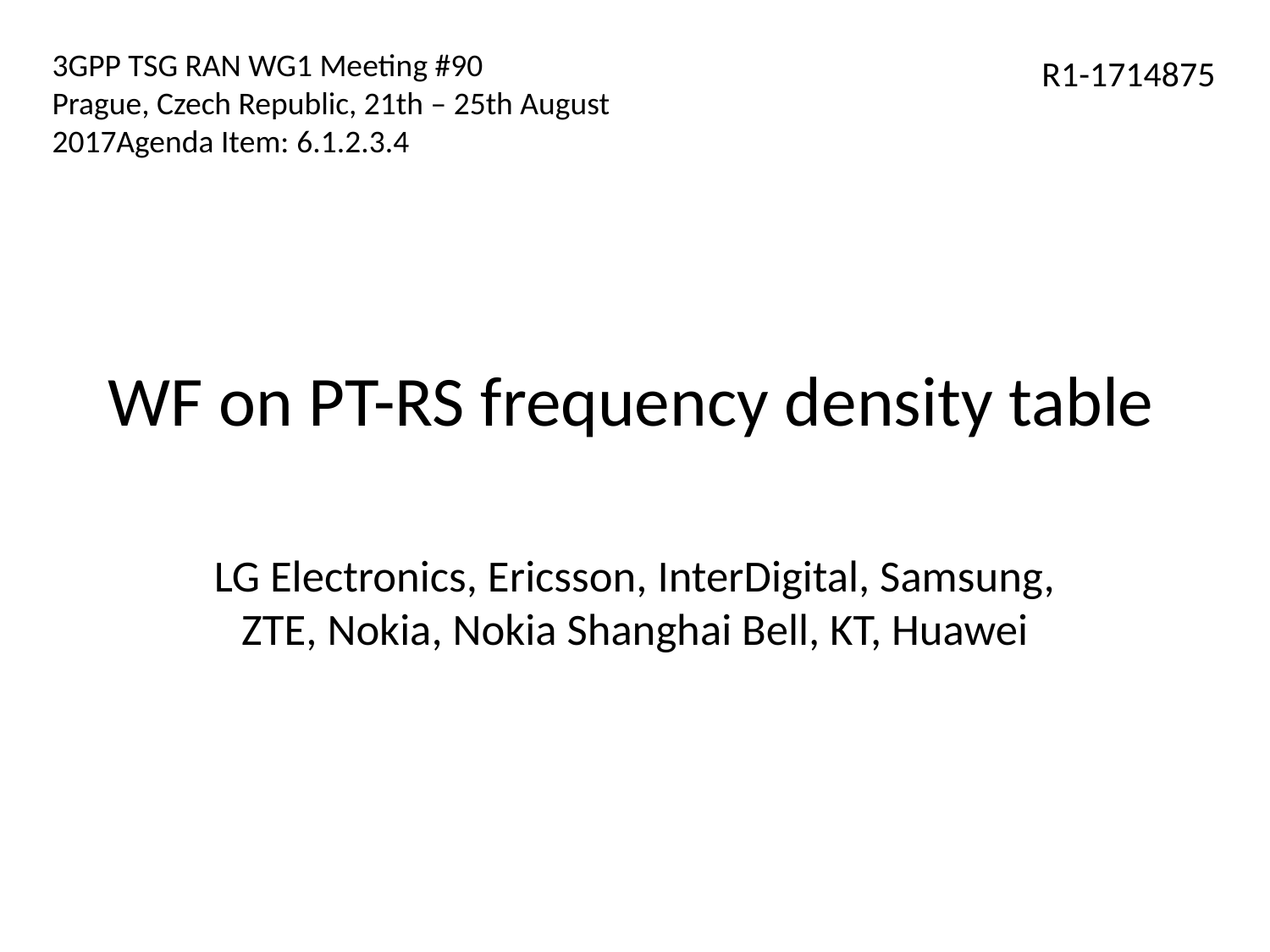

3GPP TSG RAN WG1 Meeting #90
Prague, Czech Republic, 21th – 25th August 2017Agenda Item: 6.1.2.3.4
R1-1714875
WF on PT-RS frequency density table
LG Electronics, Ericsson, InterDigital, Samsung, ZTE, Nokia, Nokia Shanghai Bell, KT, Huawei